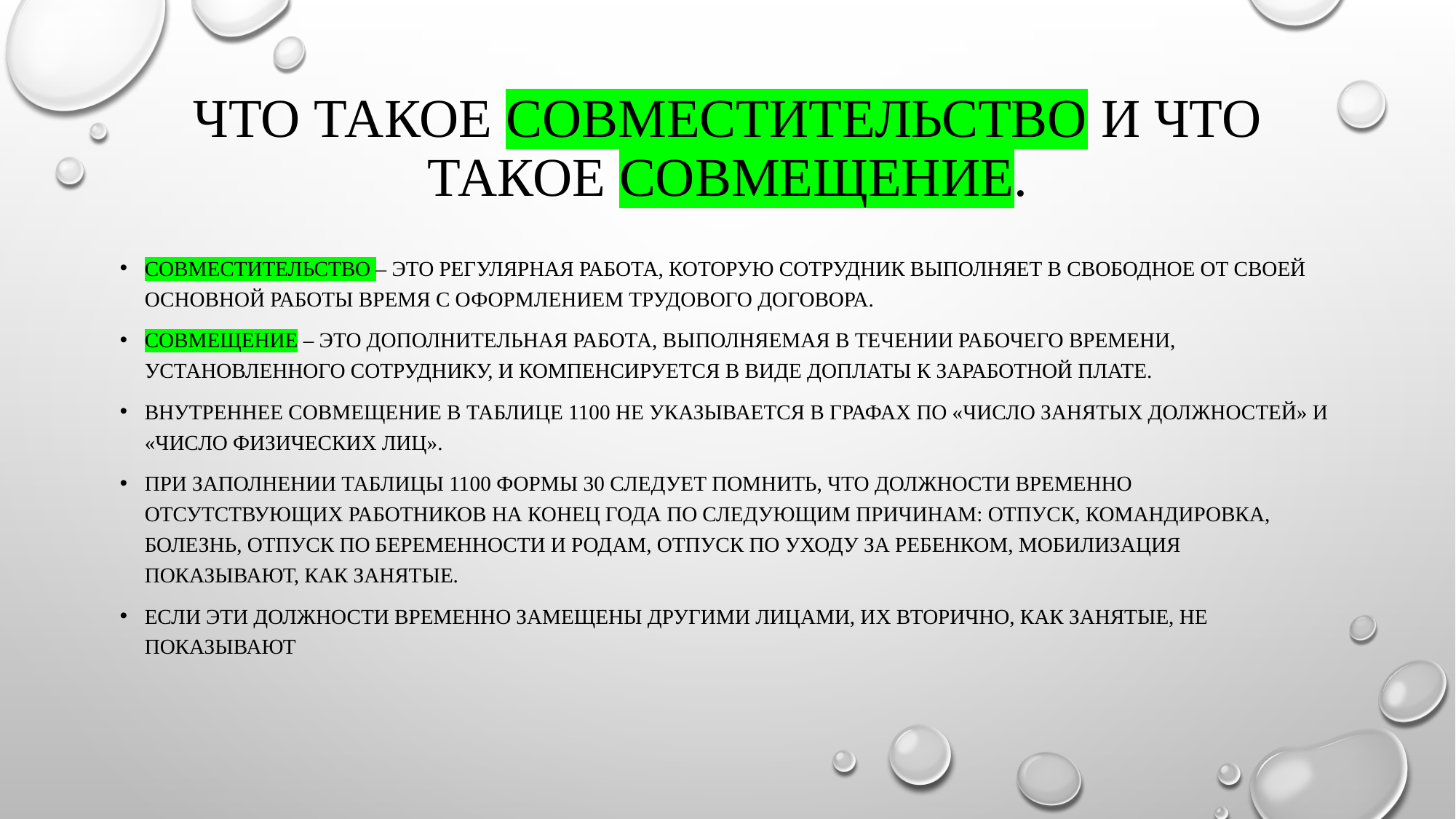

# Что такое Совместительство и что такое совмещение.
Совместительство – это регулярная работа, которую сотрудник выполняет в свободное от своей основной работы время с оформлением трудового договора.
Совмещение – это дополнительная работа, выполняемая в течении рабочего времени, установленного сотруднику, и компенсируется в виде доплаты к заработной плате.
Внутреннее совмещение в таблице 1100 не указывается в графах по «число занятых должностей» и «число физических лиц».
При заполнении таблицы 1100 формы 30 следует помнить, что должности временно отсутствующих работников на конец года по следующим причинам: отпуск, командировка, болезнь, отпуск по беременности и родам, отпуск по уходу за ребенком, мобилизация показывают, как занятые.
Если эти должности временно замещены другими лицами, их вторично, как занятые, не показывают